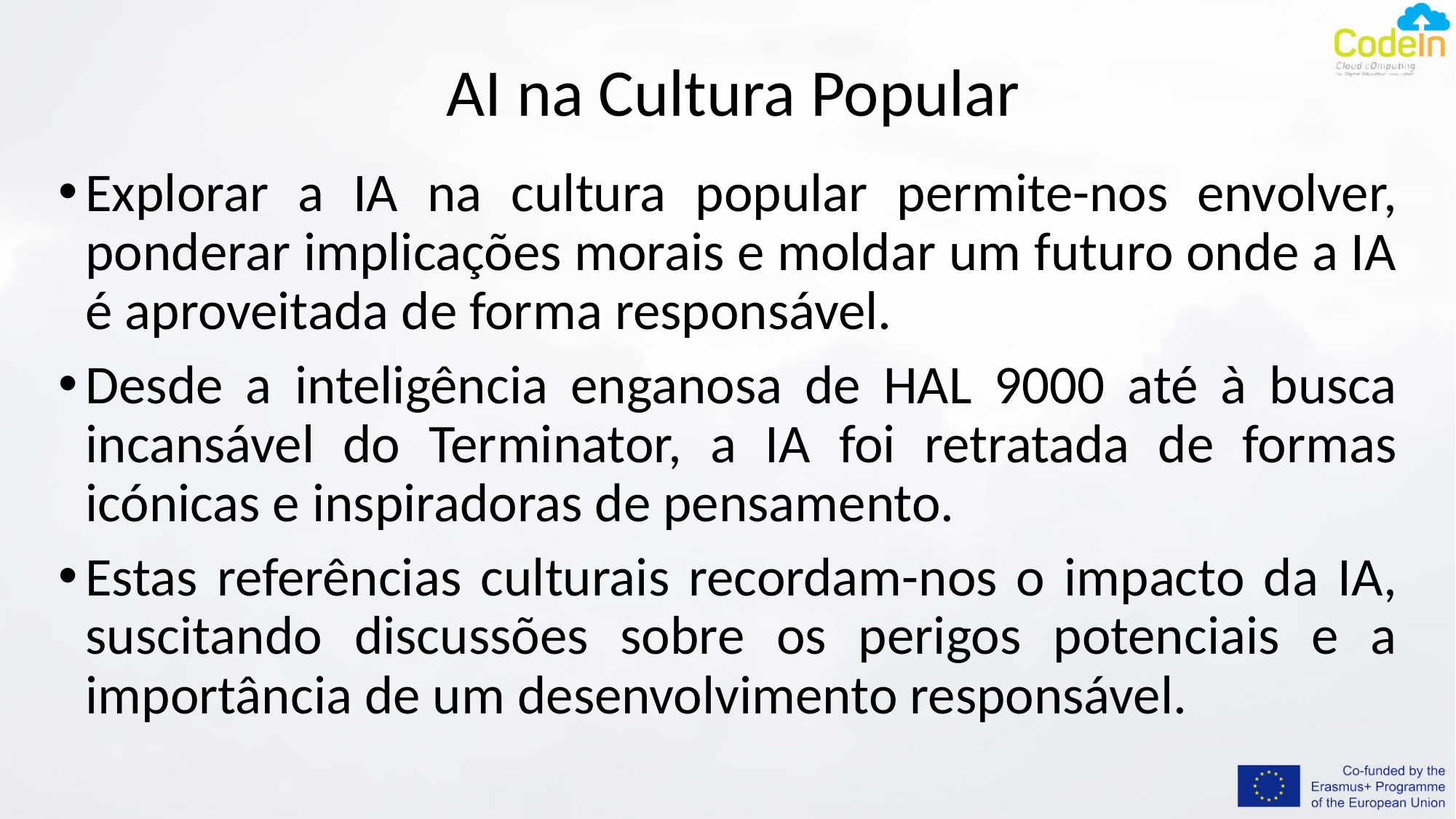

# AI na Cultura Popular
Explorar a IA na cultura popular permite-nos envolver, ponderar implicações morais e moldar um futuro onde a IA é aproveitada de forma responsável.
Desde a inteligência enganosa de HAL 9000 até à busca incansável do Terminator, a IA foi retratada de formas icónicas e inspiradoras de pensamento.
Estas referências culturais recordam-nos o impacto da IA, suscitando discussões sobre os perigos potenciais e a importância de um desenvolvimento responsável.